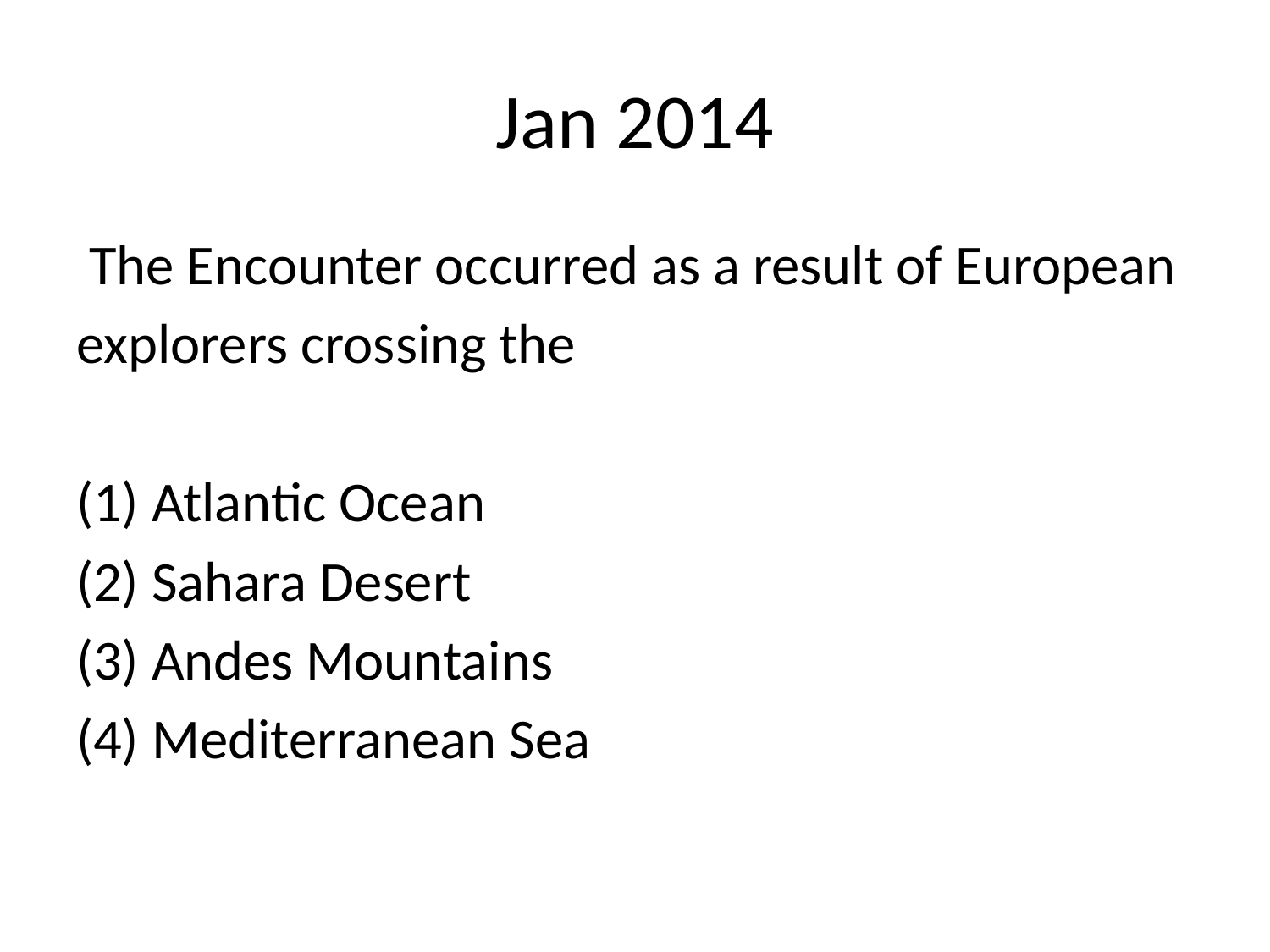

# Jan 2014
 The Encounter occurred as a result of European
explorers crossing the

(1) Atlantic Ocean
(2) Sahara Desert
(3) Andes Mountains
(4) Mediterranean Sea